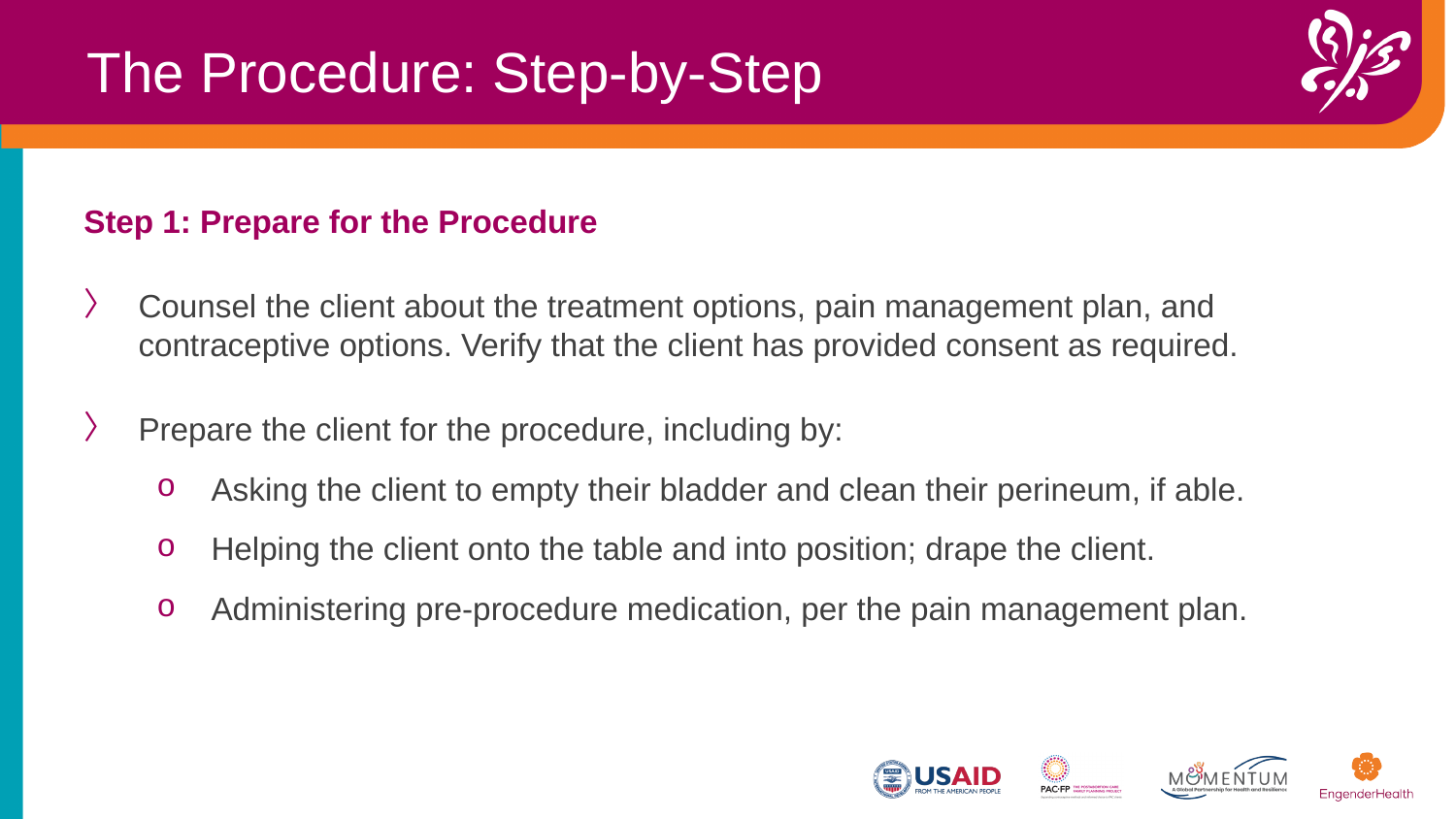

The Procedure: Step-by-Step
Step 1: Prepare for the Procedure
Counsel the client about the treatment options, pain management plan, and contraceptive options. Verify that the client has provided consent as required.
Prepare the client for the procedure, including by:
Asking the client to empty their bladder and clean their perineum, if able.
Helping the client onto the table and into position; drape the client.
Administering pre-procedure medication, per the pain management plan.